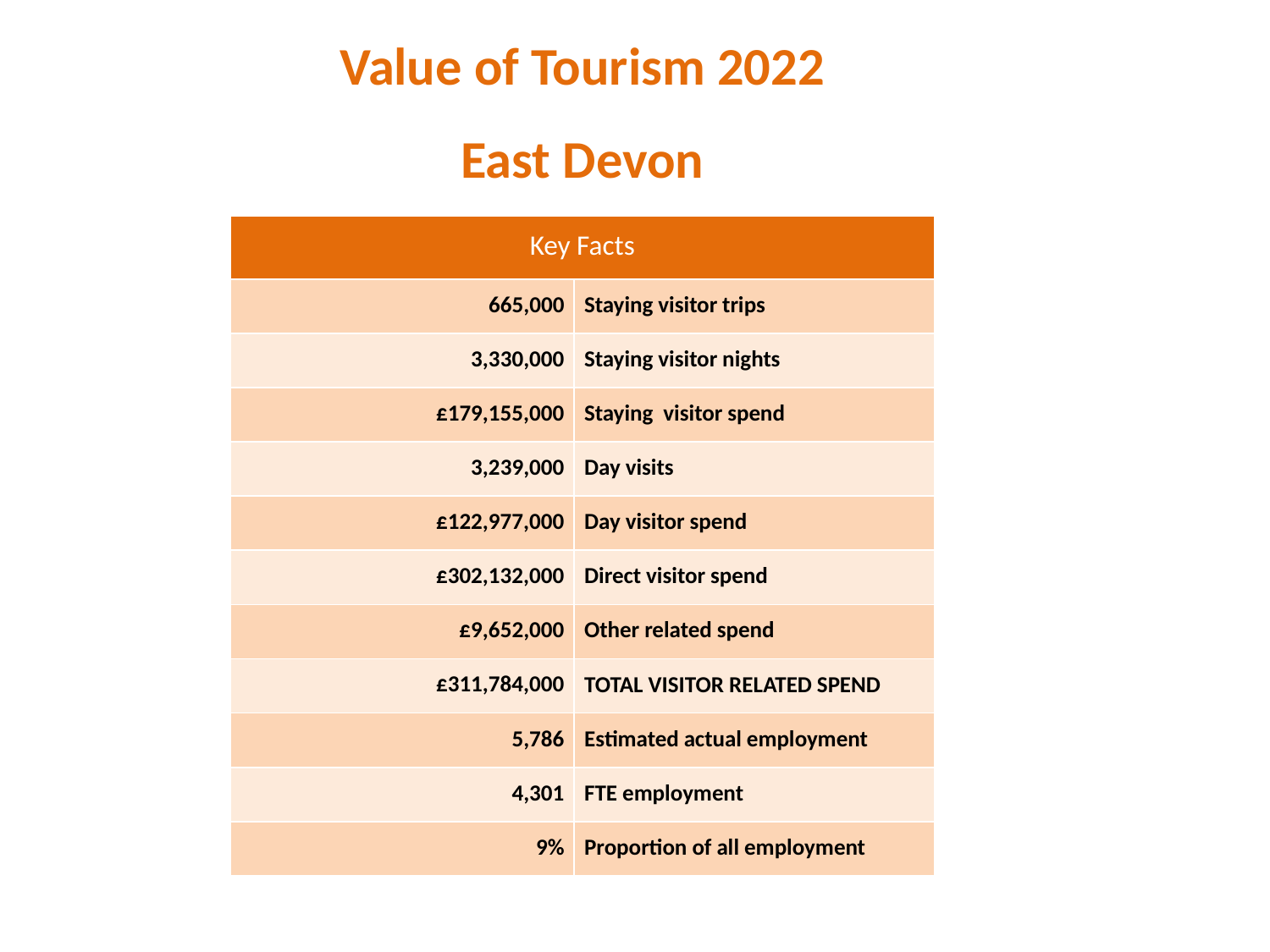

Value of Tourism 2022

East Devon
| Key Facts |  |
| --- | --- |
| 665,000 | Staying visitor trips |
| 3,330,000 | Staying visitor nights |
| £179,155,000 | Staying visitor spend |
| 3,239,000 | Day visits |
| £122,977,000 | Day visitor spend |
| £302,132,000 | Direct visitor spend |
| £9,652,000 | Other related spend |
| £311,784,000 | TOTAL VISITOR RELATED SPEND |
| 5,786 | Estimated actual employment |
| 4,301 | FTE employment |
| 9% | Proportion of all employment |